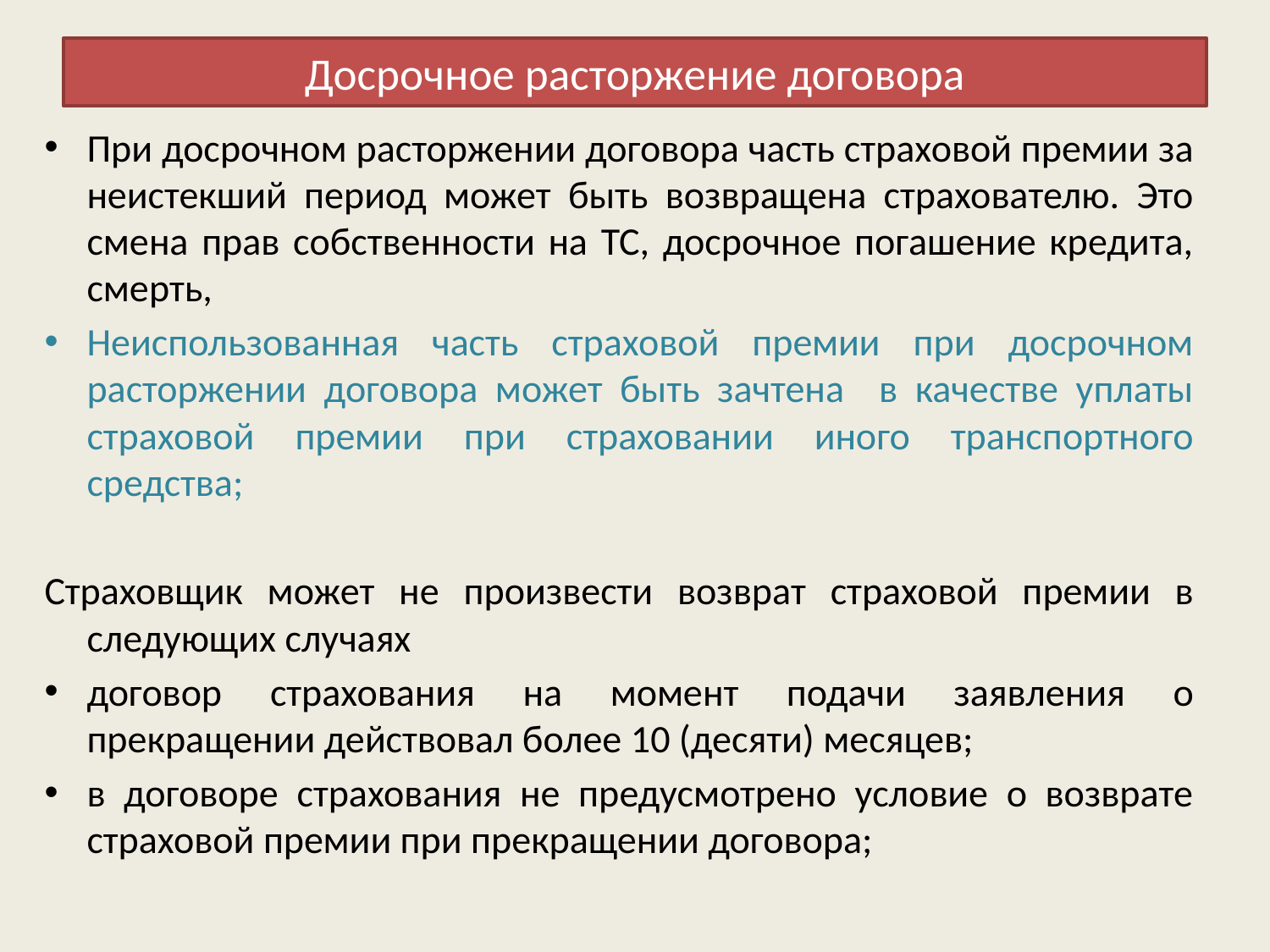

# Досрочное расторжение договора
При досрочном расторжении договора часть страховой премии за неистекший период может быть возвращена страхователю. Это смена прав собственности на ТС, досрочное погашение кредита, смерть,
Неиспользованная часть страховой премии при досрочном расторжении договора может быть зачтена  в качестве уплаты страховой премии при страховании иного транспортного средства;

Страховщик может не произвести возврат страховой премии в следующих случаях
договор страхования на момент подачи заявления о прекращении действовал более 10 (десяти) месяцев;
в договоре страхования не предусмотрено условие о возврате страховой премии при прекращении договора;